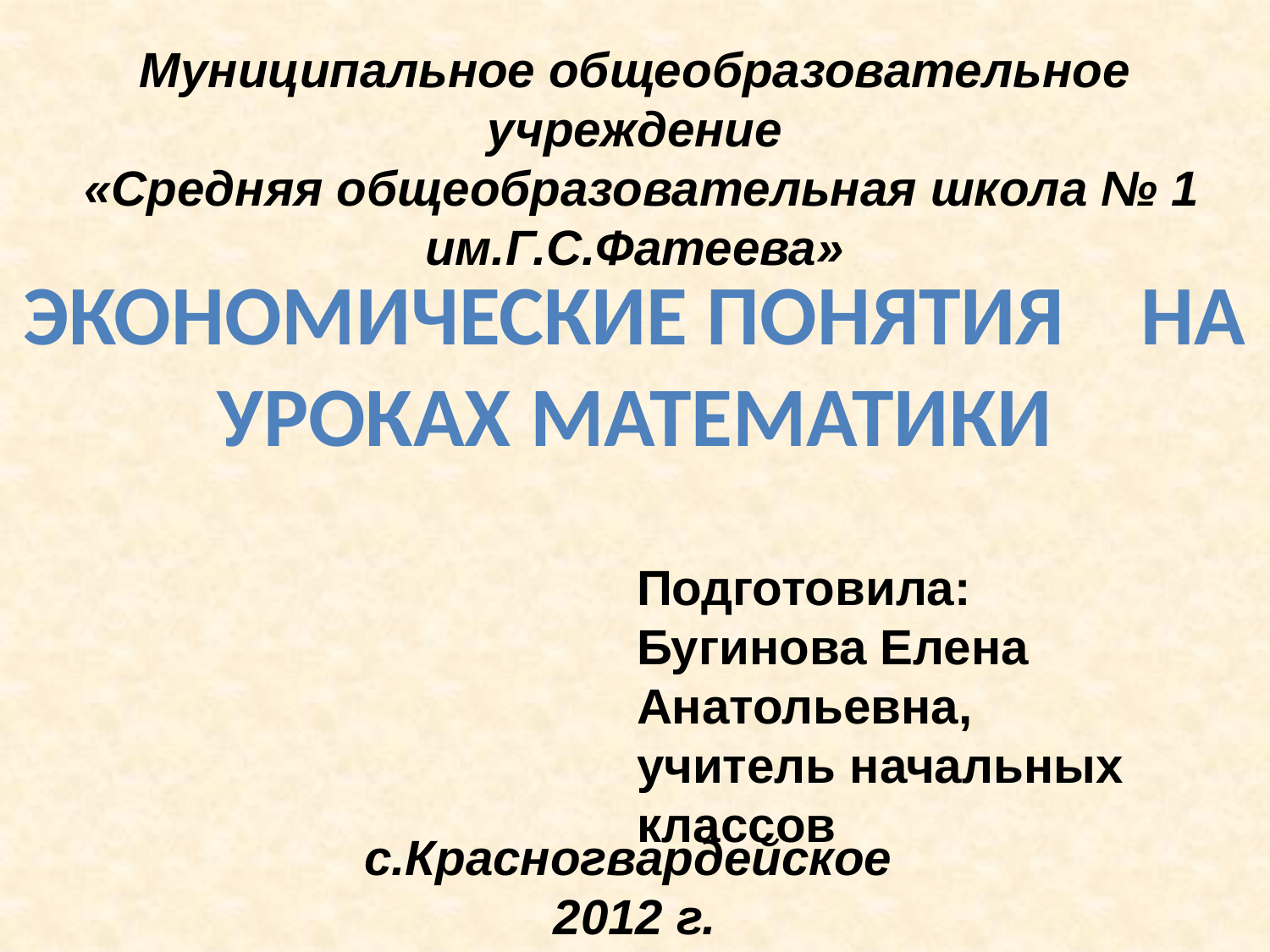

Муниципальное общеобразовательное учреждение
 «Средняя общеобразовательная школа № 1 им.Г.С.Фатеева»
Экономические понятия    на уроках математики
Подготовила:
Бугинова Елена Анатольевна,
учитель начальных классов
с.Красногвардейское
2012 г.